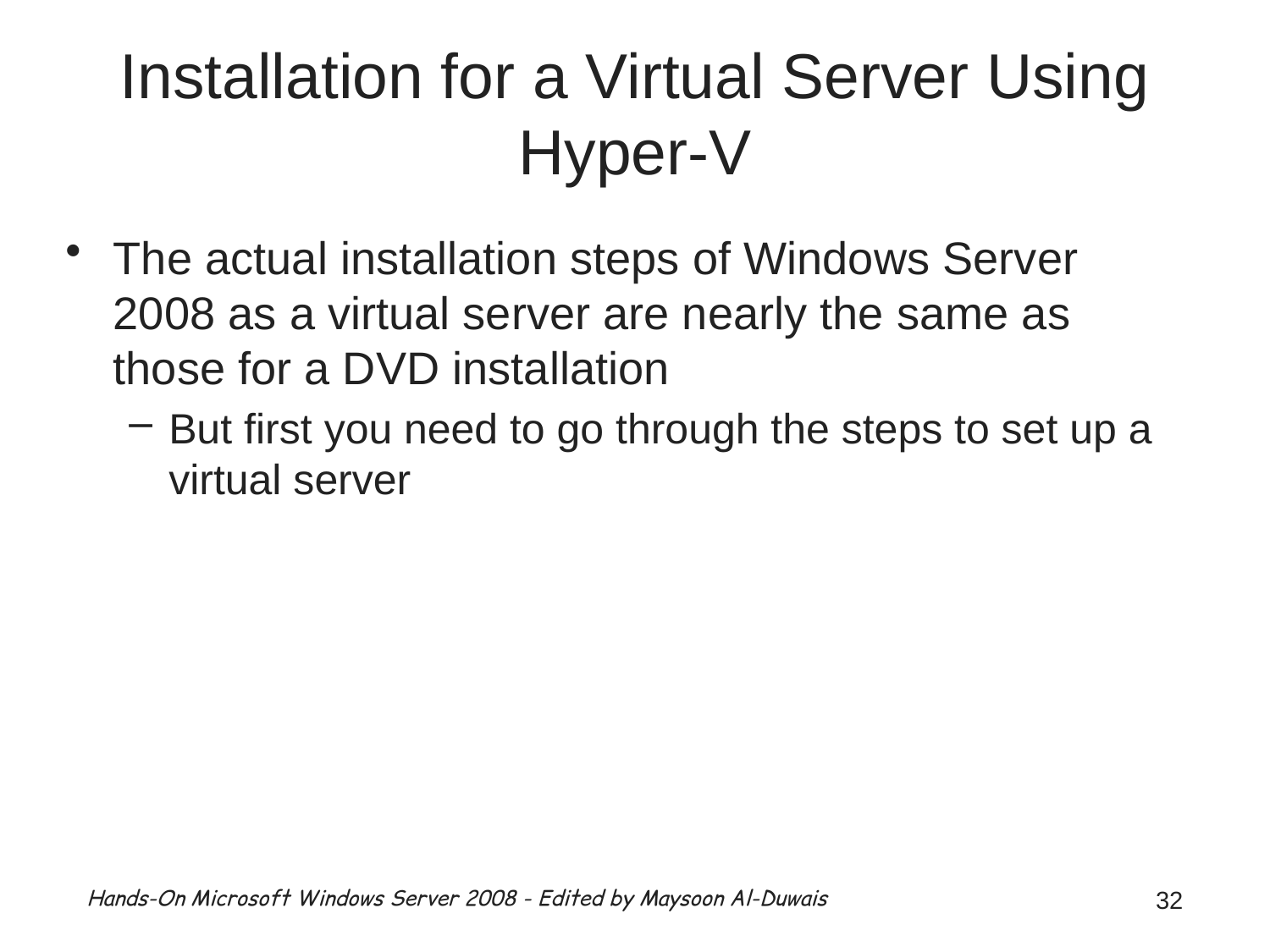

# Installation for a Virtual Server Using Hyper-V
The actual installation steps of Windows Server 2008 as a virtual server are nearly the same as those for a DVD installation
But first you need to go through the steps to set up a virtual server
Hands-On Microsoft Windows Server 2008 - Edited by Maysoon Al-Duwais
32